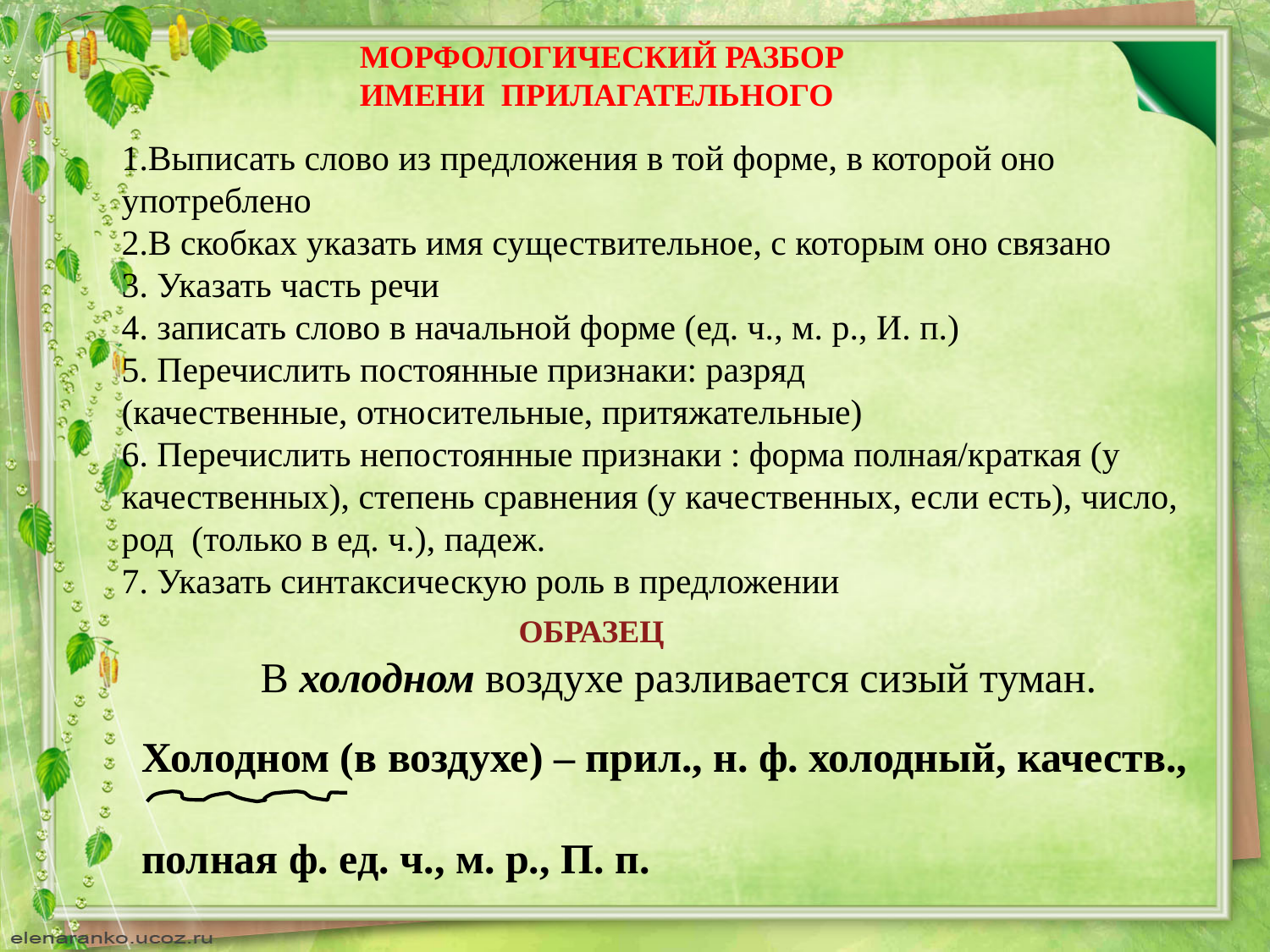

МОРФОЛОГИЧЕСКИЙ РАЗБОР
ИМЕНИ  ПРИЛАГАТЕЛЬНОГО
1.Выписать слово из предложения в той форме, в которой оно употреблено
2.В скобках указать имя существительное, с которым оно связано
3. Указать часть речи
4. записать слово в начальной форме (ед. ч., м. р., И. п.)
5. Перечислить постоянные признаки: разряд
(качественные, относительные, притяжательные)
6. Перечислить непостоянные признаки : форма полная/краткая (у качественных), степень сравнения (у качественных, если есть), число,  род  (только в ед. ч.), падеж.
7. Указать синтаксическую роль в предложении
ОБРАЗЕЦ
В холодном воздухе разливается сизый туман.
Холодном (в воздухе) – прил., н. ф. холодный, качеств.,

полная ф. ед. ч., м. р., П. п.